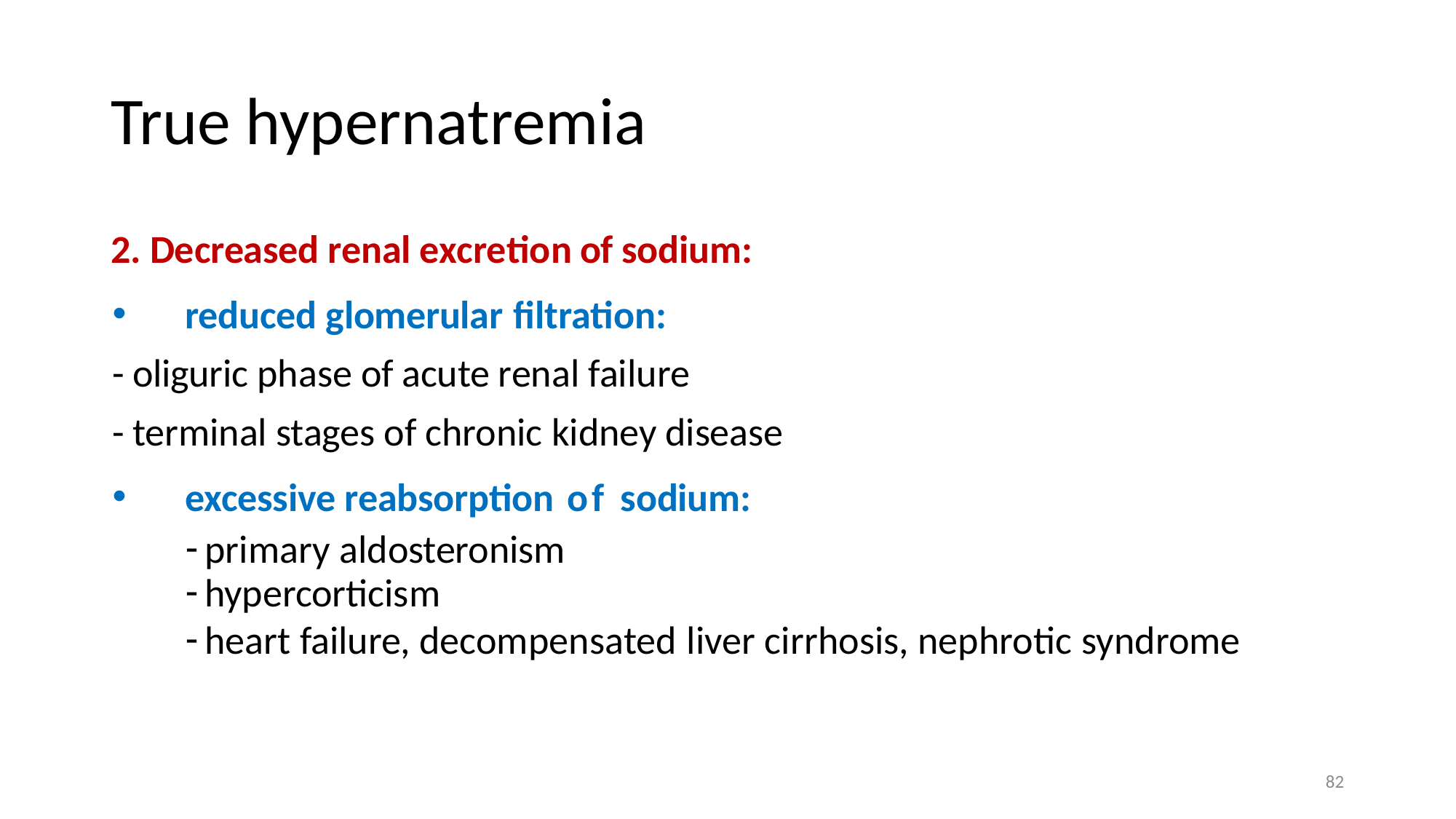

# True hypernatremia
2. Decreased renal excretion of sodium:
reduced glomerular filtration:
- oliguric phase of acute renal failure
- terminal stages of chronic kidney disease
excessive reabsorption of sodium:
primary aldosteronism
hypercorticism
heart failure, decompensated liver cirrhosis, nephrotic syndrome

82